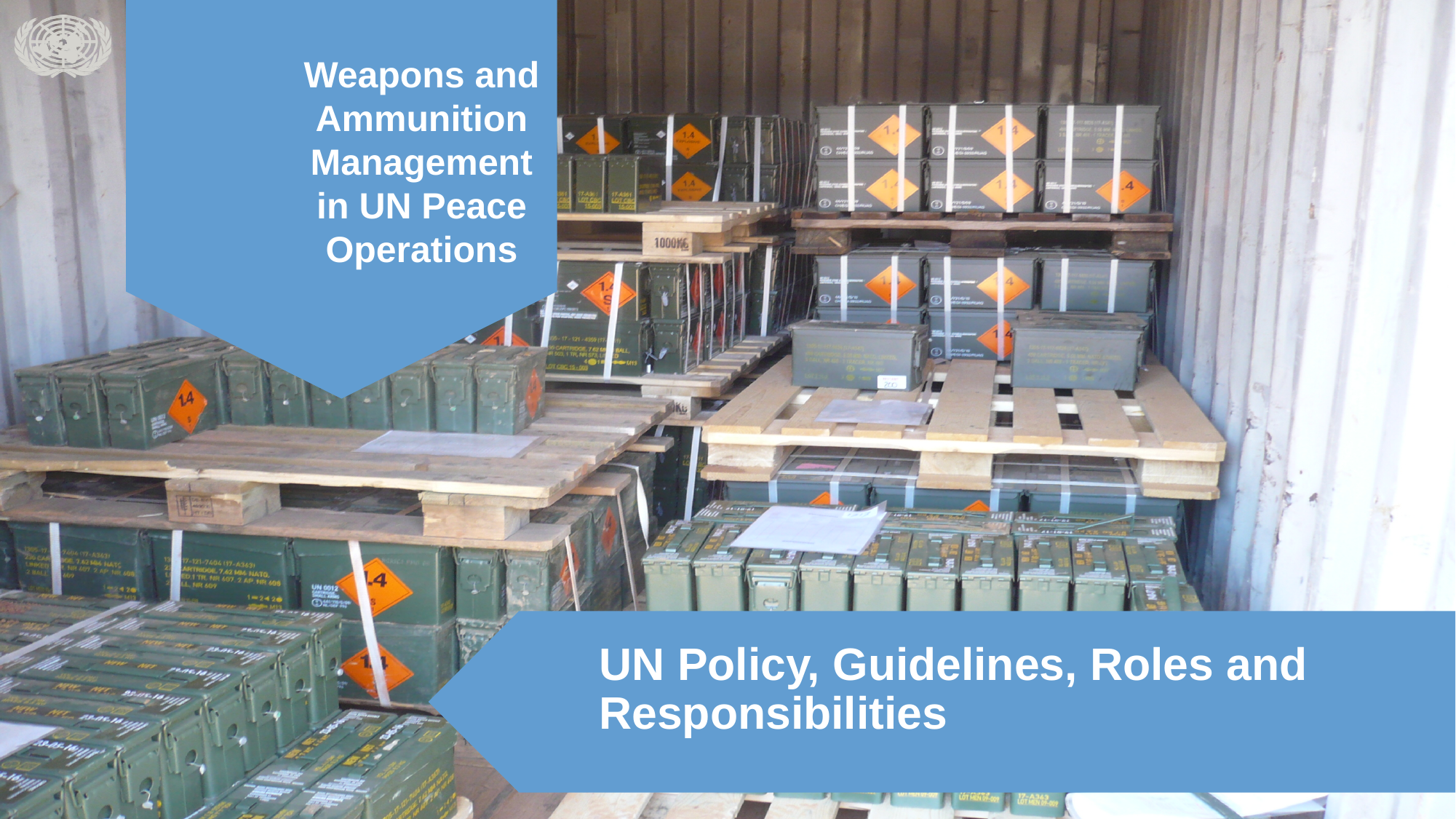

Weapons and Ammunition Management in UN Peace Operations
UN Policy, Guidelines, Roles and Responsibilities